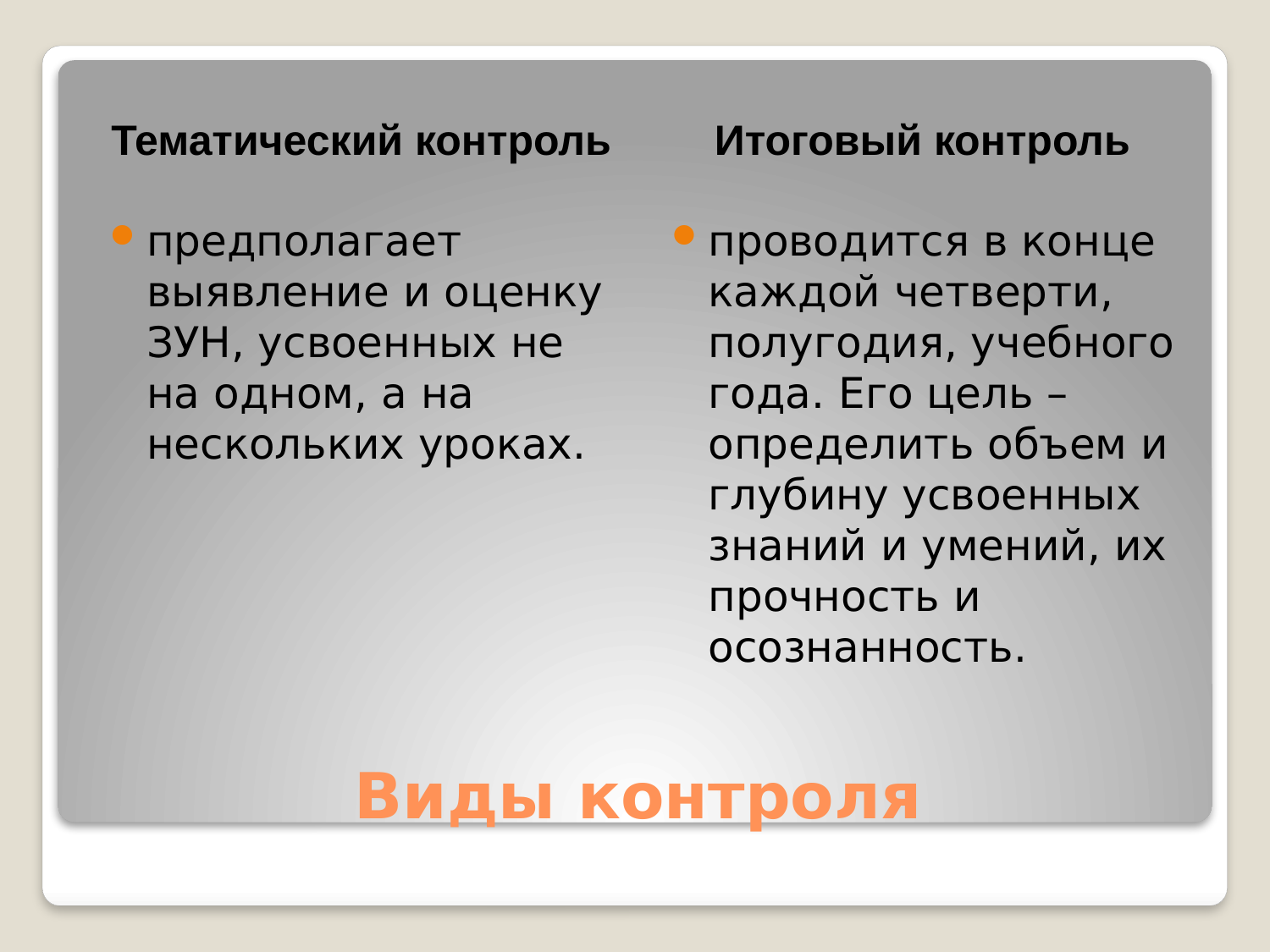

Тематический контроль
Итоговый контроль
предполагает выявление и оценку ЗУН, усвоенных не на одном, а на нескольких уроках.

проводится в конце каждой четверти, полугодия, учебного года. Его цель – определить объем и глубину усвоенных знаний и умений, их прочность и осознанность.

# Виды контроля